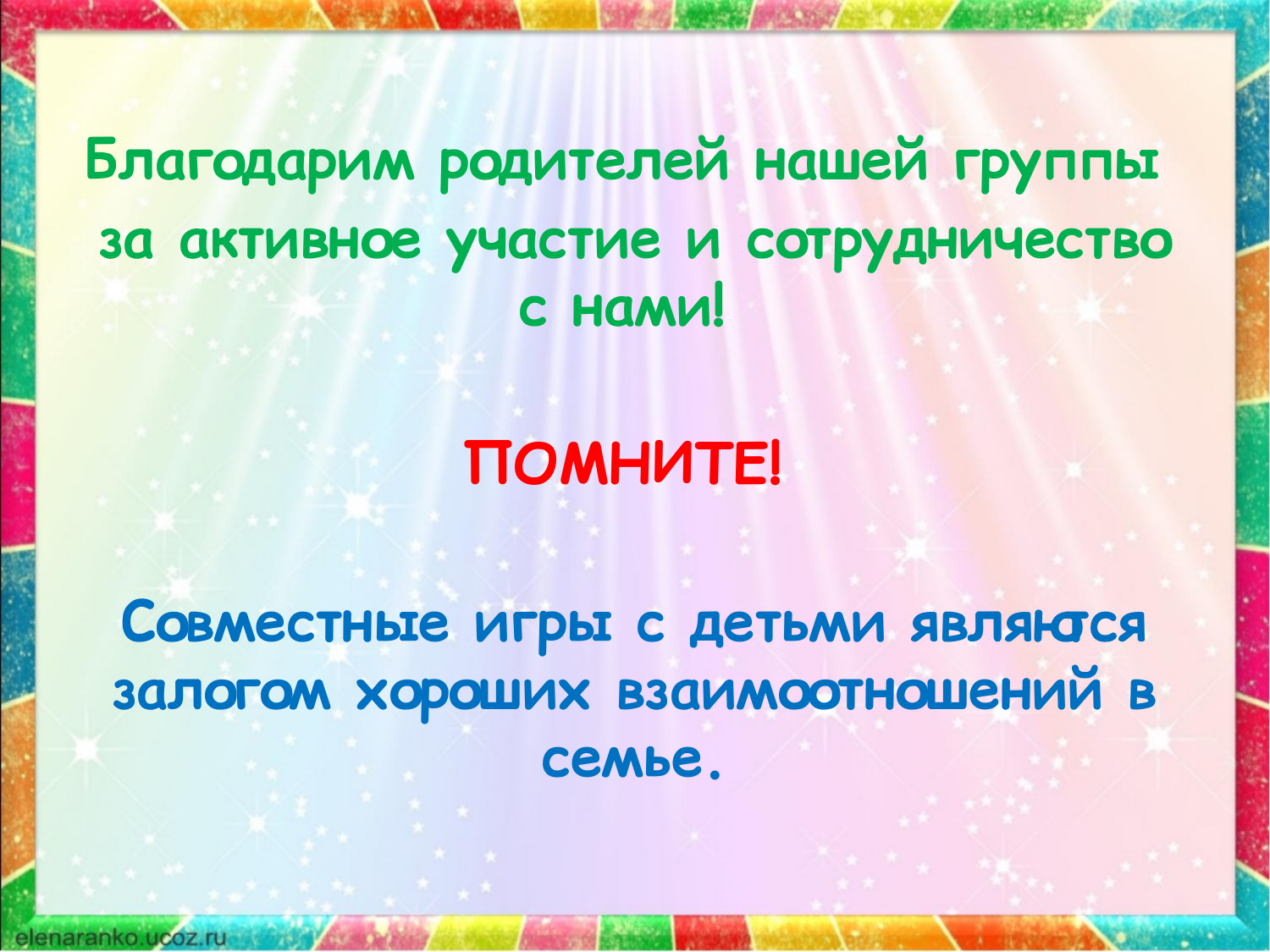

Благодарим родителей нашей группы
за активное участие и сотрудничество с нами!

ПОМНИТЕ!

Совместные игры с детьми являются залогом хороших взаимоотношений в семье.